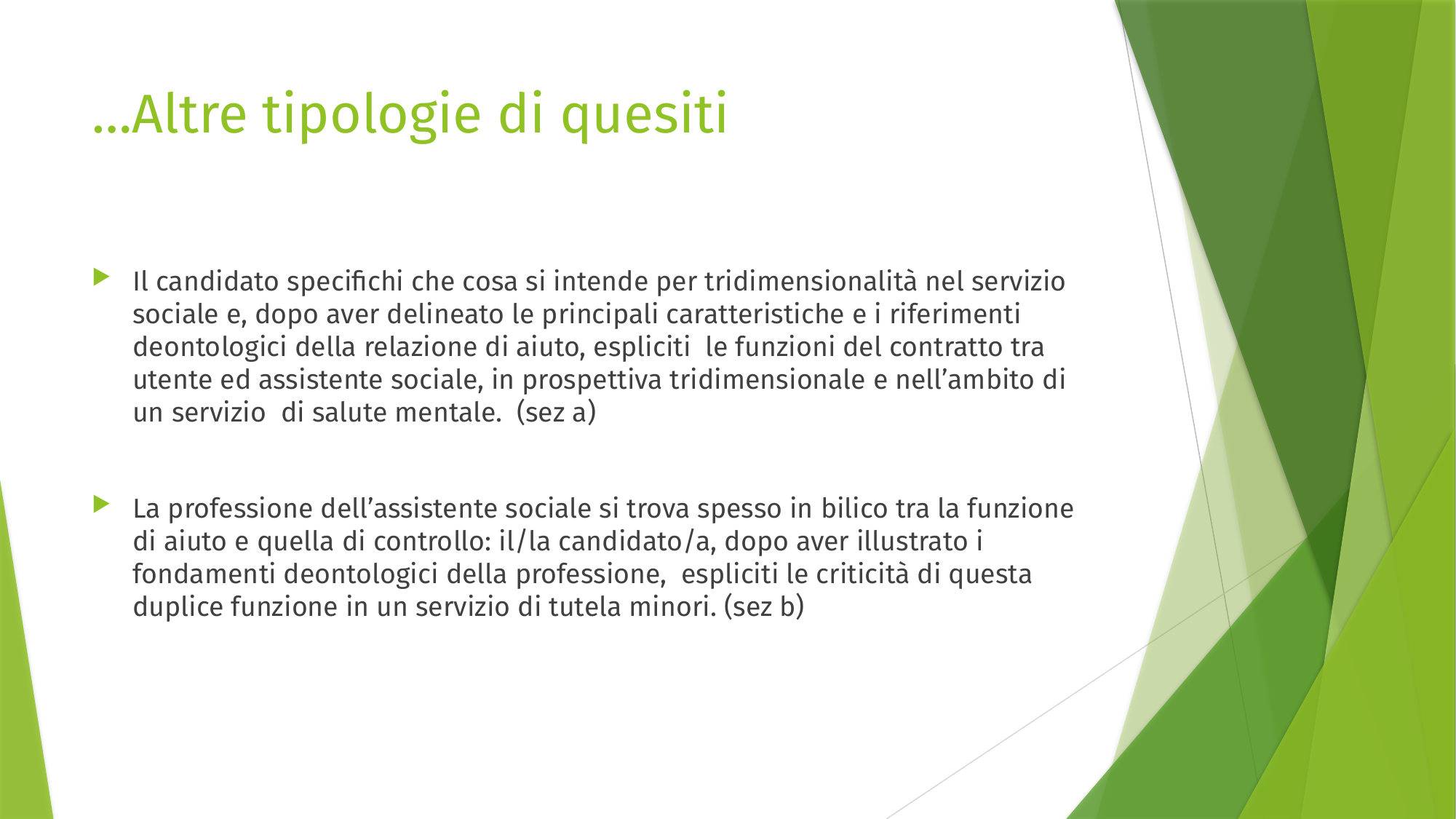

# …Altre tipologie di quesiti
Il candidato specifichi che cosa si intende per tridimensionalità nel servizio sociale e, dopo aver delineato le principali caratteristiche e i riferimenti deontologici della relazione di aiuto, espliciti  le funzioni del contratto tra utente ed assistente sociale, in prospettiva tridimensionale e nell’ambito di un servizio  di salute mentale.  (sez a)

La professione dell’assistente sociale si trova spesso in bilico tra la funzione di aiuto e quella di controllo: il/la candidato/a, dopo aver illustrato i fondamenti deontologici della professione,  espliciti le criticità di questa duplice funzione in un servizio di tutela minori. (sez b)